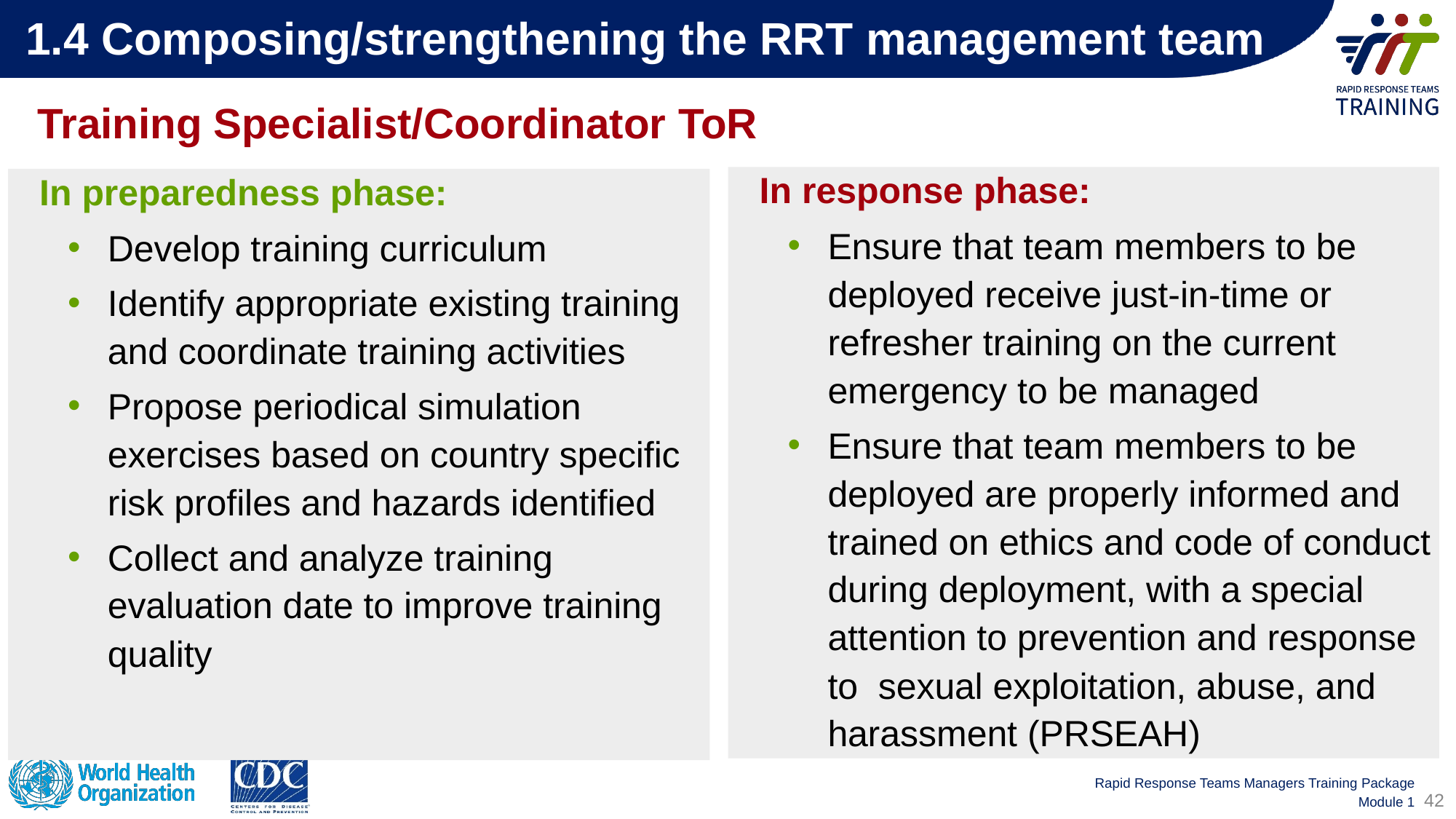

1.4 Composing/strengthening the RRT management team
Training Specialist/Coordinator ToR
In response phase:
Ensure that team members to be deployed receive just-in-time or refresher training on the current emergency to be managed
Ensure that team members to be deployed are properly informed and trained on ethics and code of conduct during deployment, with a special attention to prevention and response to  sexual exploitation, abuse, and harassment (PRSEAH)

In preparedness phase:
Develop training curriculum
Identify appropriate existing training and coordinate training activities
Propose periodical simulation exercises based on country specific risk profiles and hazards identified
Collect and analyze training evaluation date to improve training quality

42